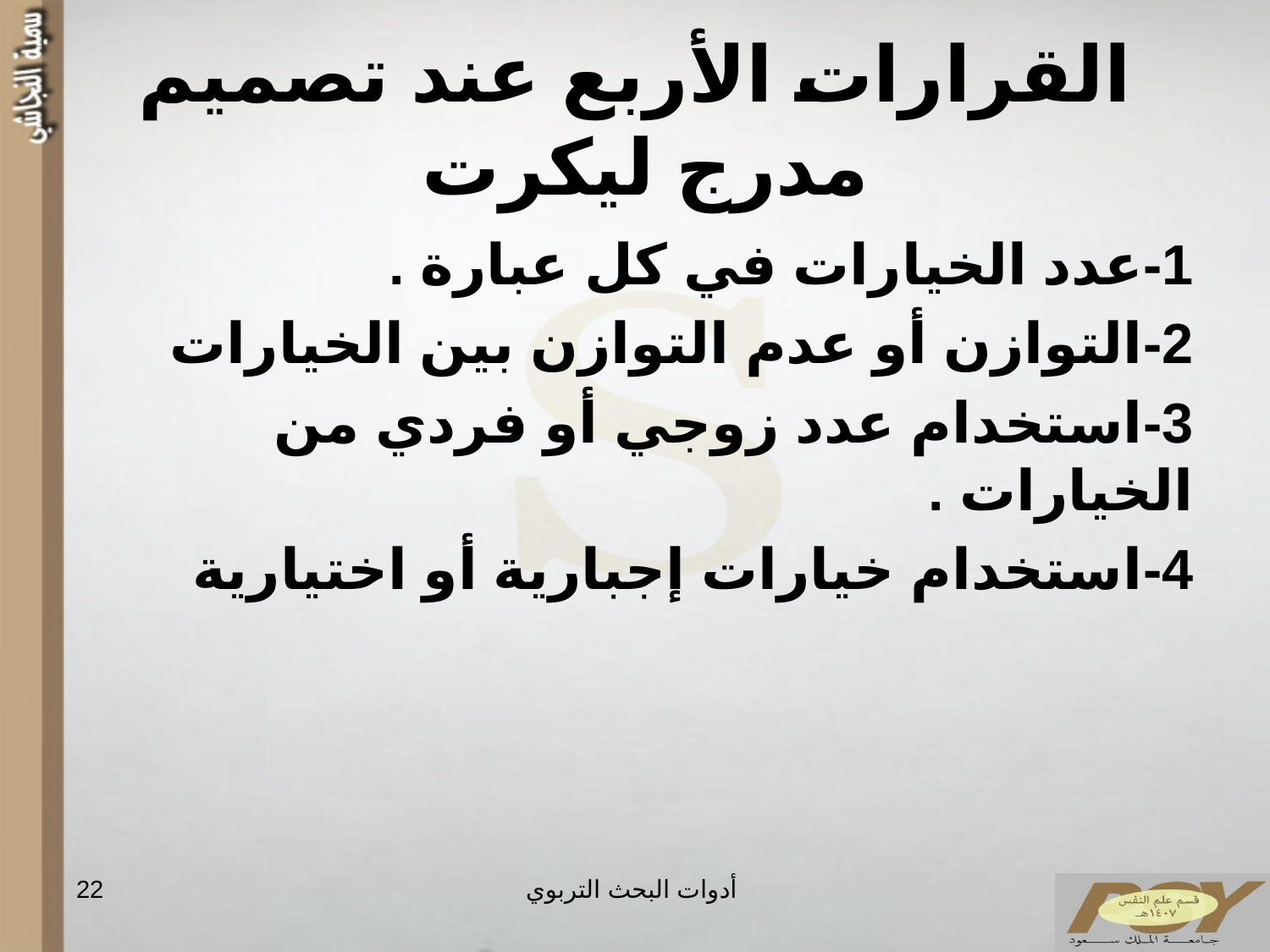

# القرارات الأربع عند تصميم مدرج ليكرت
1-عدد الخيارات في كل عبارة .
2-التوازن أو عدم التوازن بين الخيارات
3-استخدام عدد زوجي أو فردي من الخيارات .
4-استخدام خيارات إجبارية أو اختيارية
22
أدوات البحث التربوي